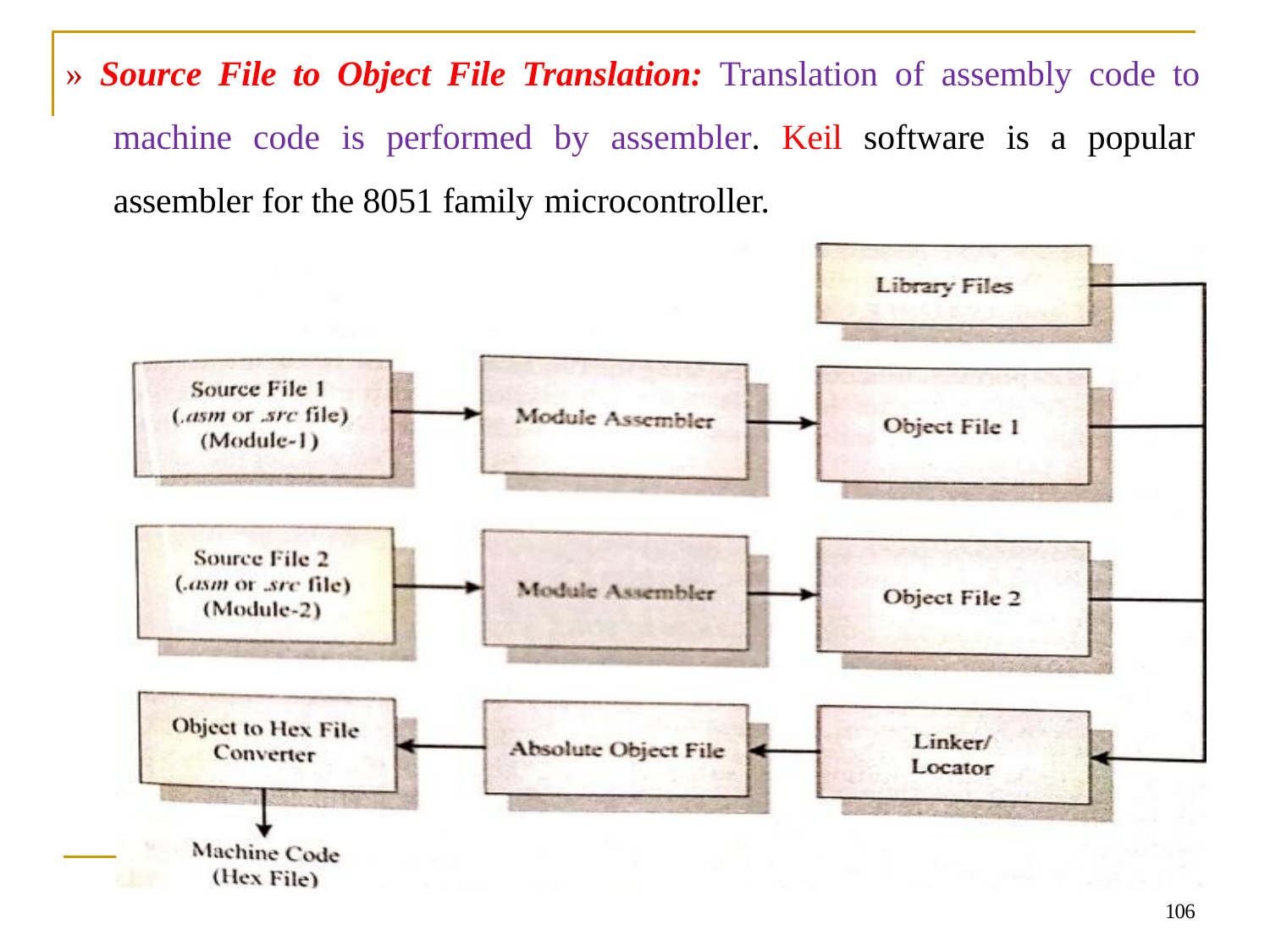

# » Source File to Object File Translation: Translation of assembly code to  machine code is performed by assembler. Keil software is a popular  assembler for the 8051 family microcontroller.

106